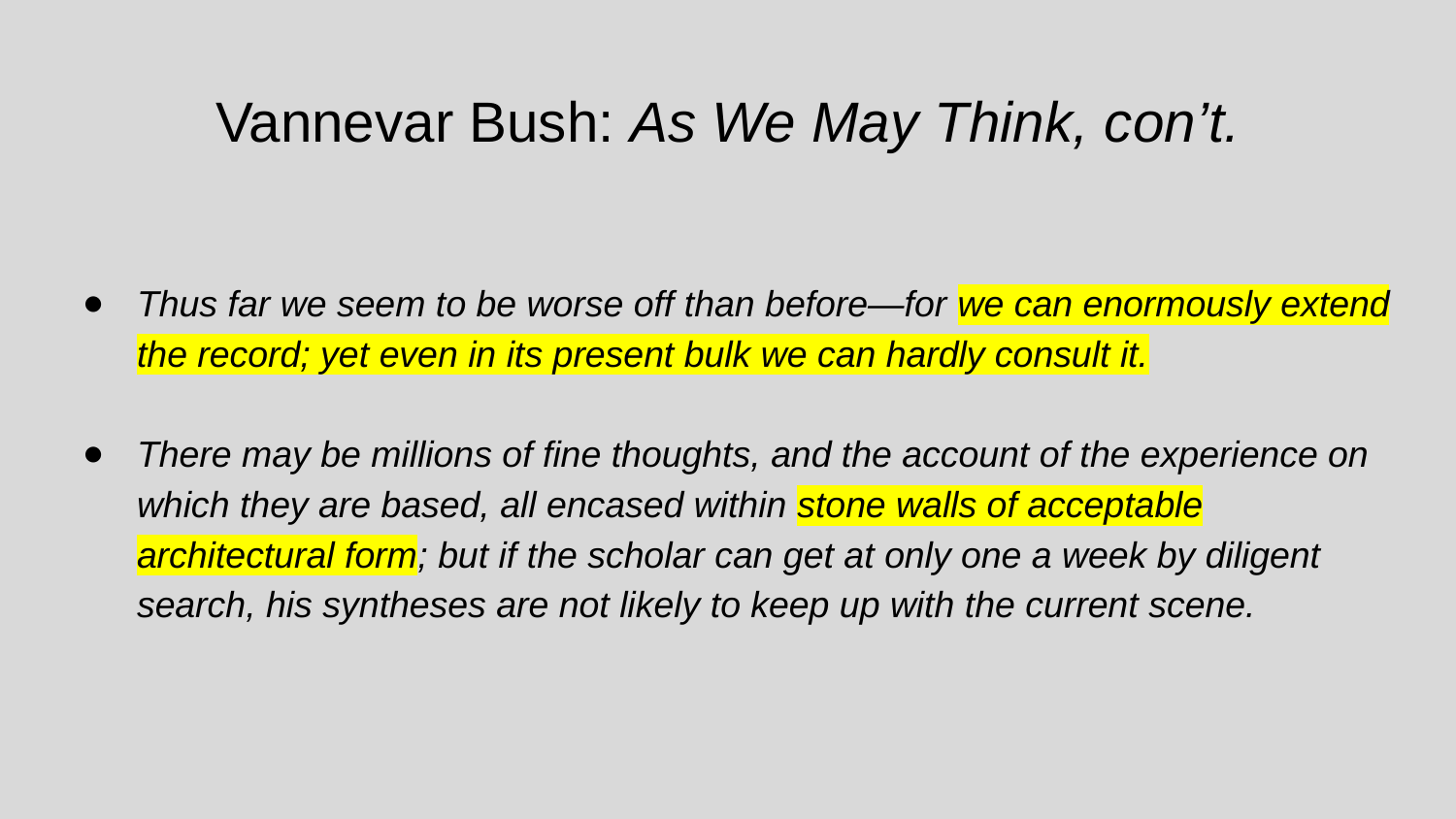

# Vannevar Bush: As We May Think, con’t.

Thus far we seem to be worse off than before—for we can enormously extend the record; yet even in its present bulk we can hardly consult it.
There may be millions of fine thoughts, and the account of the experience on which they are based, all encased within stone walls of acceptable architectural form; but if the scholar can get at only one a week by diligent search, his syntheses are not likely to keep up with the current scene.